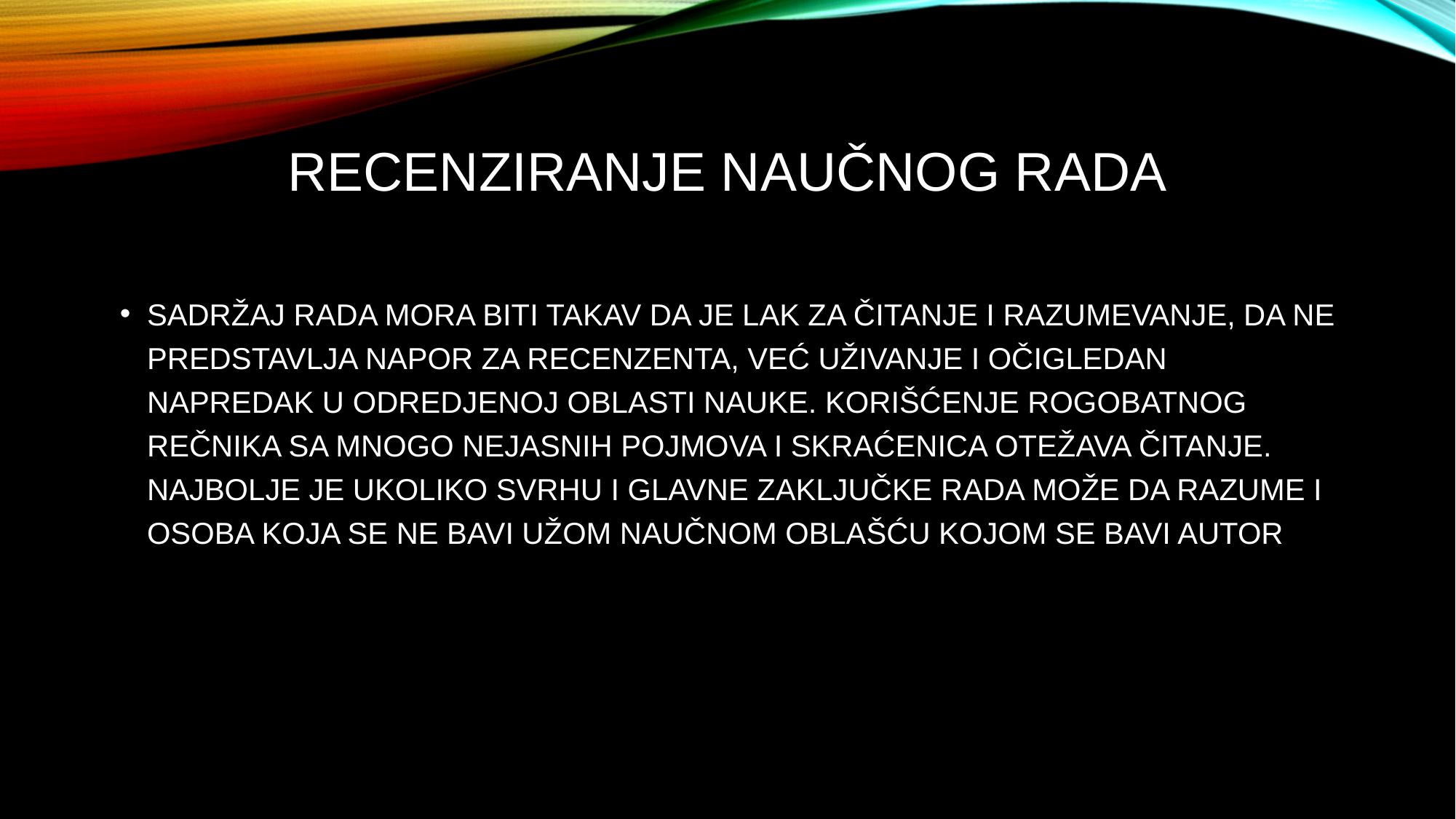

RECENZIRANJE NAUČNOG RADA
Sadržaj rada mora biti TAKAV DA JE lak za čitanje i razumevanje, DA NE PREDSTAVLJA NAPOR ZA RECENZENTA, VEĆ UŽIVANJE I OČIGLEDAN NAPREDAK U ODREDJENOJ OBLASTI NAUKE. korišćenje rogobatnog rečnika sa mnogo nejasnih pojmova I SKRAĆENICA otežava čitanje. NAJBOLJE JE UKOLIKO SVRHU I GLAVNE ZAKLJUČKE RADA MOŽE DA RAZUME I OSOBA KOJA SE NE BAVI UŽOM NAUČNOM OBLAŠĆU KOJOM SE BAVI AUTOR